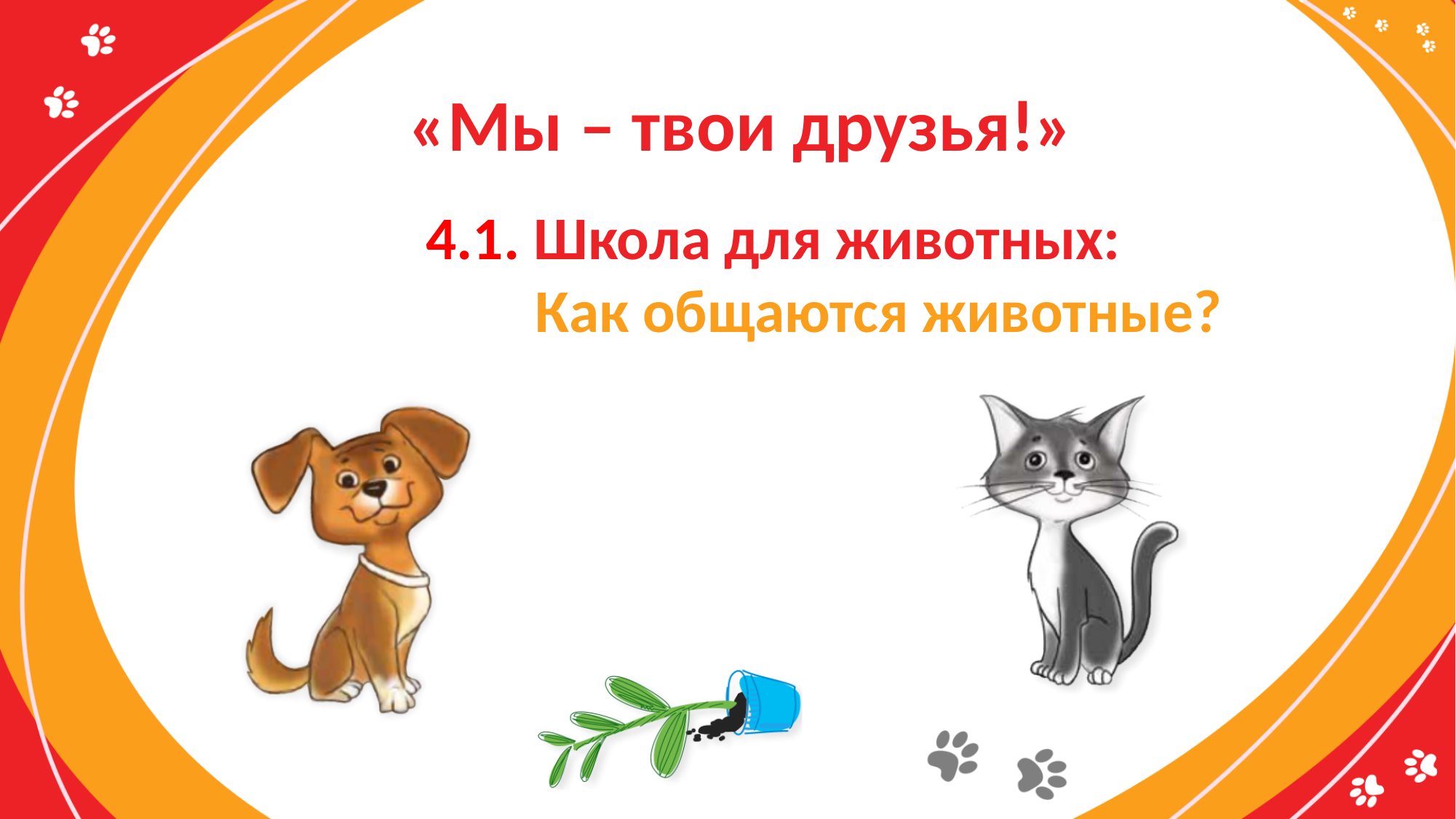

# «Мы – твои друзья!»
4.1. Школа для животных:
	Как общаются животные?